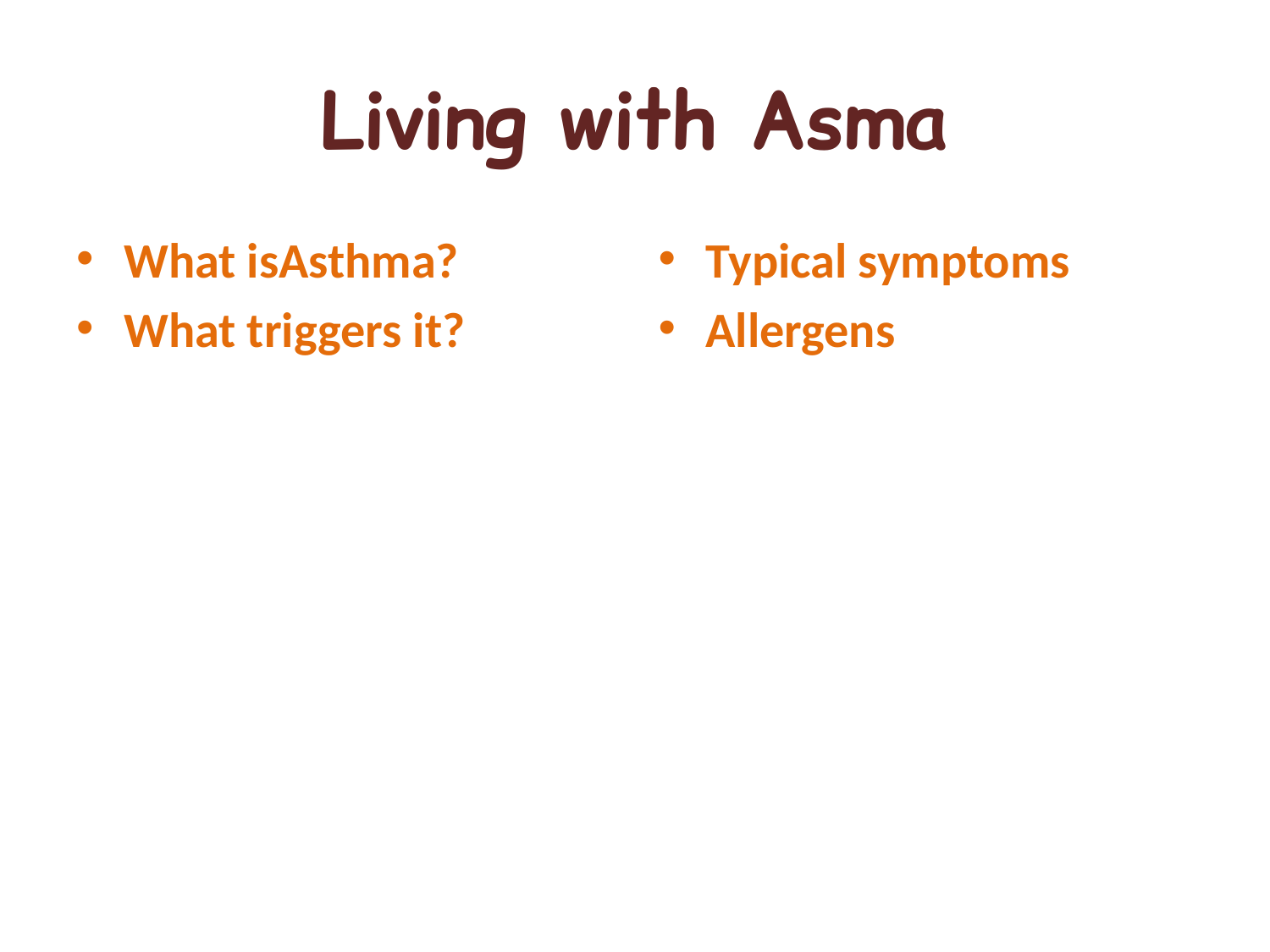

# Living with Asma
What isAsthma?
What triggers it?
Typical symptoms
Allergens